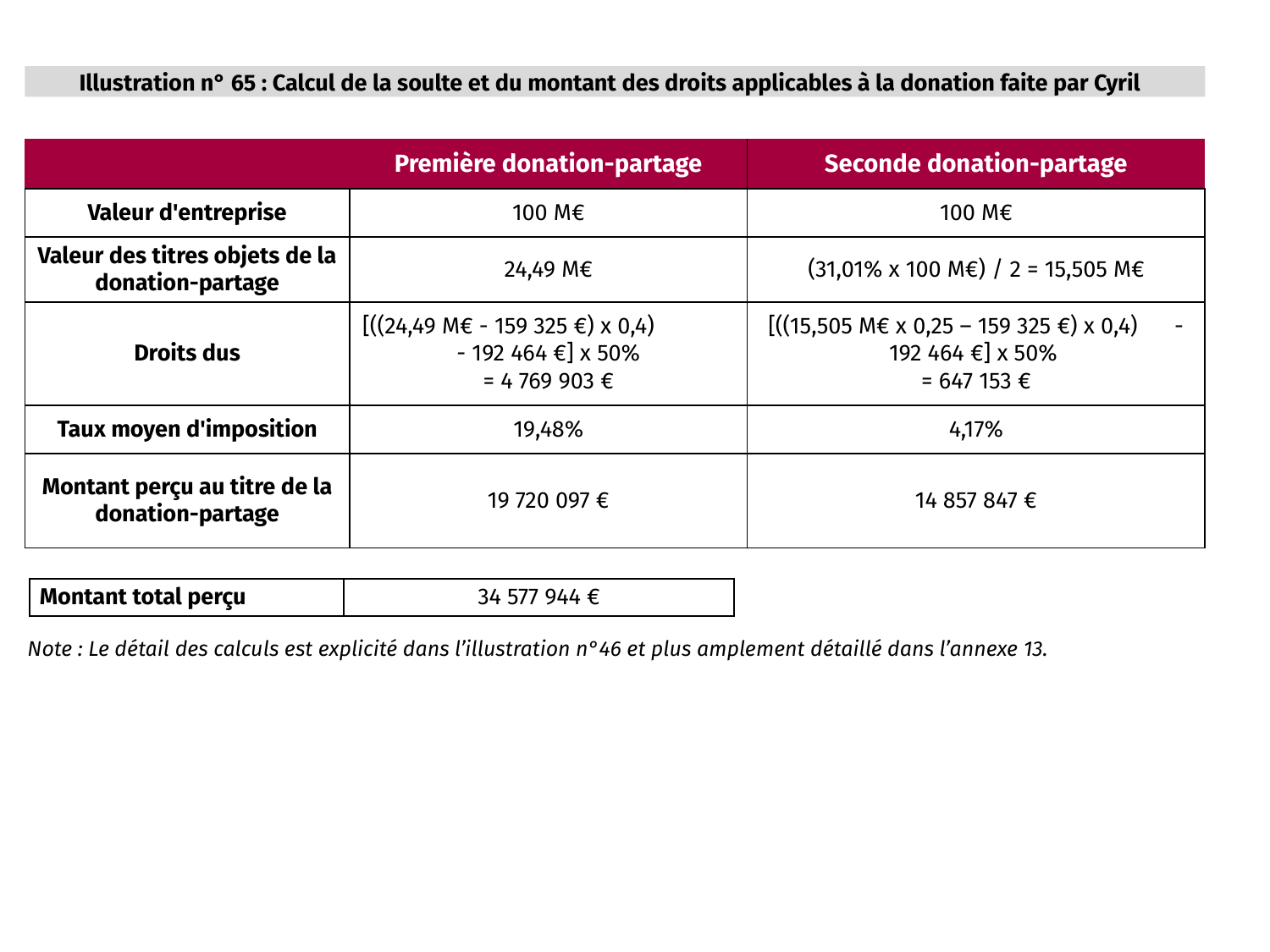

Illustration n° 65 : Calcul de la soulte et du montant des droits applicables à la donation faite par Cyril
|  | Première donation-partage | Seconde donation-partage |
| --- | --- | --- |
| Valeur d'entreprise | 100 M€ | 100 M€ |
| Valeur des titres objets de la donation-partage | 24,49 M€ | (31,01% x 100 M€) / 2 = 15,505 M€ |
| Droits dus | [((24,49 M€ - 159 325 €) x 0,4) - 192 464 €] x 50% = 4 769 903 € | [((15,505 M€ x 0,25 – 159 325 €) x 0,4) - 192 464 €] x 50% = 647 153 € |
| Taux moyen d'imposition | 19,48% | 4,17% |
| Montant perçu au titre de la donation-partage | 19 720 097 € | 14 857 847 € |
| Montant total perçu | 34 577 944 € |
| --- | --- |
Note : Le détail des calculs est explicité dans l’illustration n°46 et plus amplement détaillé dans l’annexe 13.